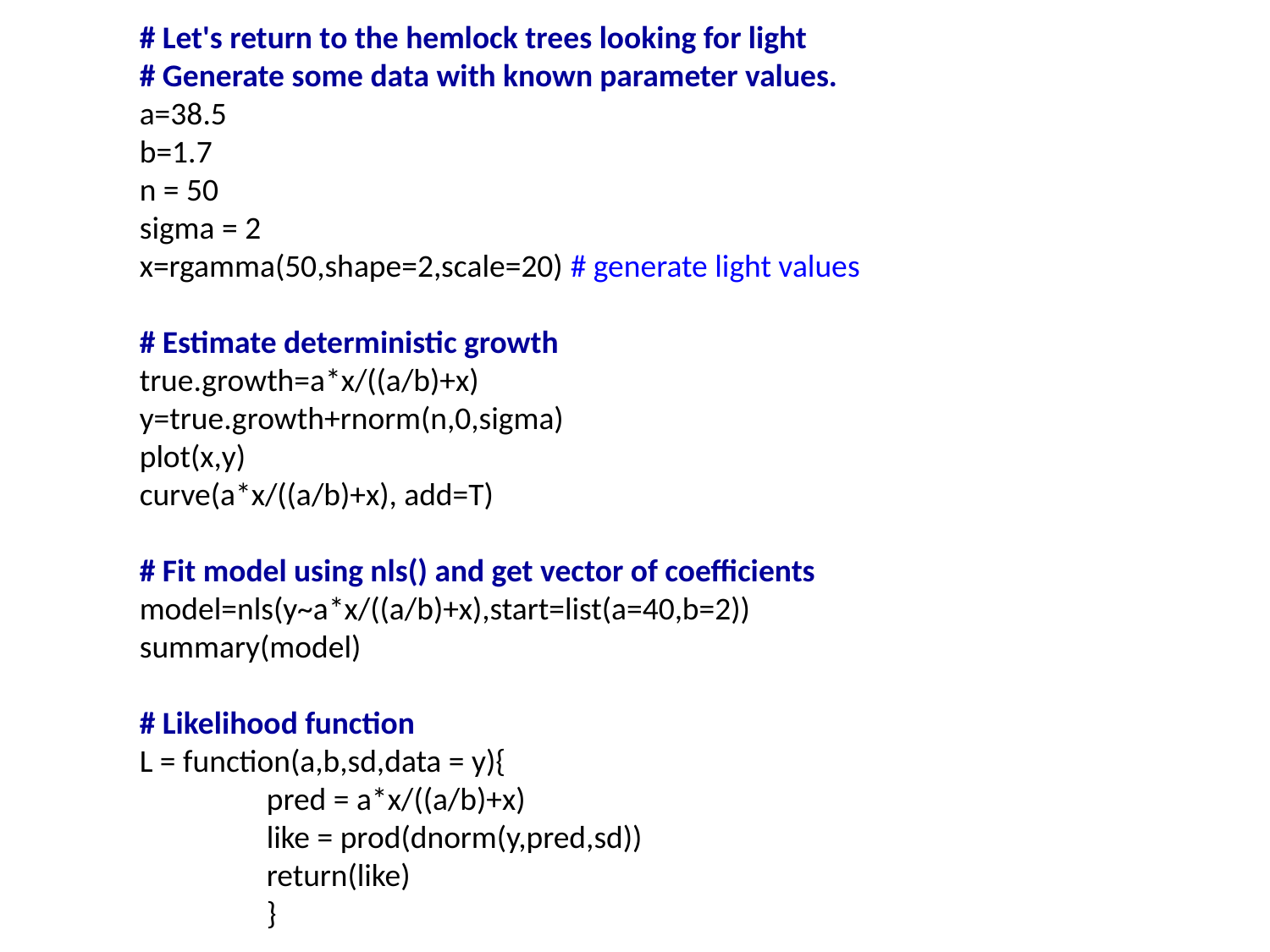

# Let's return to the hemlock trees looking for light
# Generate some data with known parameter values.
a=38.5
b=1.7
n = 50
sigma = 2
x=rgamma(50,shape=2,scale=20) # generate light values

# Estimate deterministic growth
true.growth=a*x/((a/b)+x)
y=true.growth+rnorm(n,0,sigma)
plot(x,y)
curve(a*x/((a/b)+x), add=T)

# Fit model using nls() and get vector of coefficients
model=nls(y~a*x/((a/b)+x),start=list(a=40,b=2))
summary(model)

# Likelihood function
L = function(a,b,sd,data = y){
	pred = a*x/((a/b)+x)
	like = prod(dnorm(y,pred,sd))
	return(like)
	}